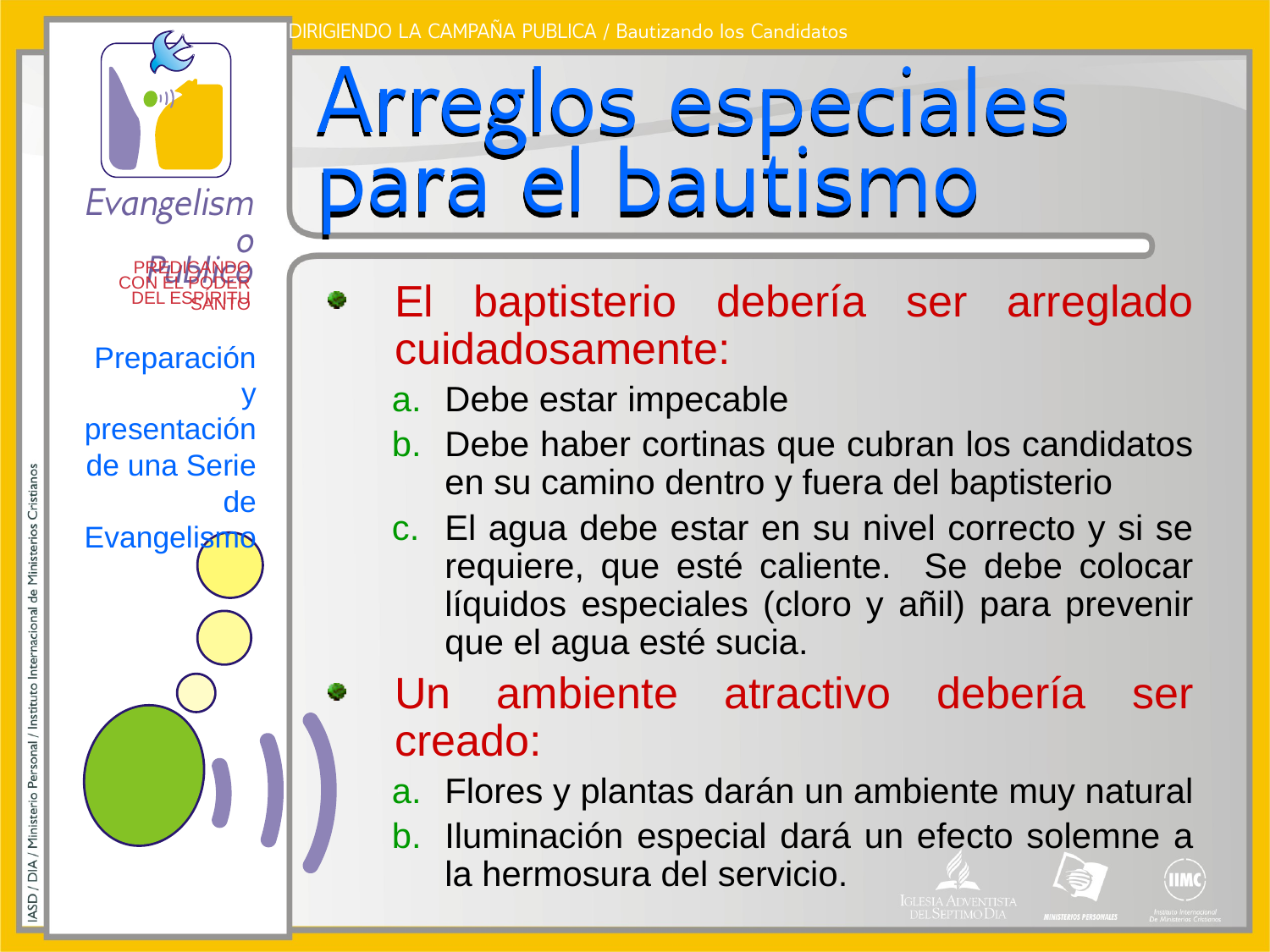

DIRIGIENDO LA CAMPAÑA PUBLICA / Bautizando los Candidatos
# Arreglos especiales para el bautismo
El baptisterio debería ser arreglado cuidadosamente:
Debe estar impecable
Debe haber cortinas que cubran los candidatos en su camino dentro y fuera del baptisterio
El agua debe estar en su nivel correcto y si se requiere, que esté caliente.  Se debe colocar líquidos especiales (cloro y añil) para prevenir que el agua esté sucia.
Un ambiente atractivo debería ser creado:
Flores y plantas darán un ambiente muy natural
Iluminación especial dará un efecto solemne a la hermosura del servicio.